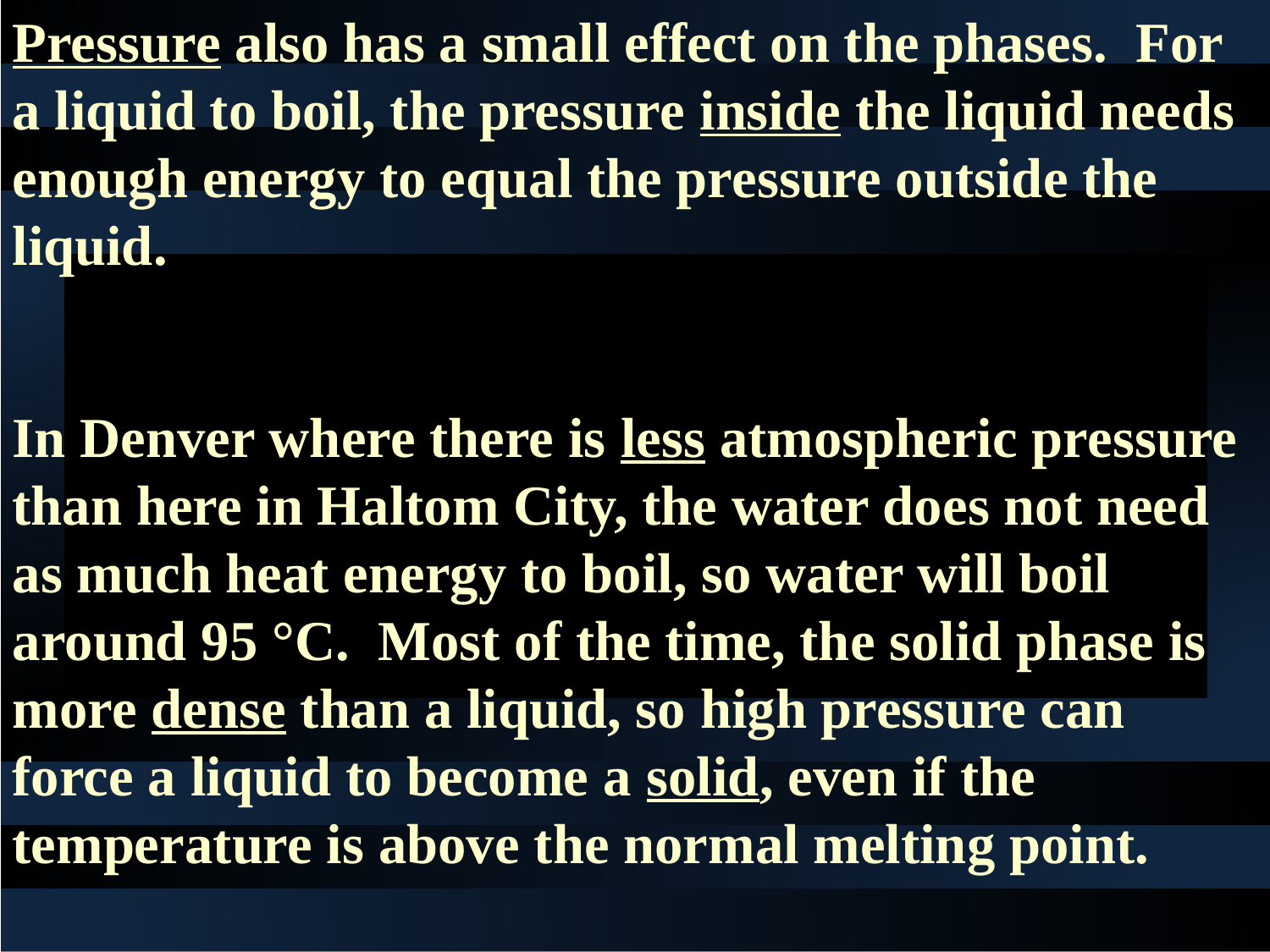

Pressure also has a small effect on the phases.  For a liquid to boil, the pressure inside the liquid needs enough energy to equal the pressure outside the liquid.

In Denver where there is less atmospheric pressure than here in Haltom City, the water does not need as much heat energy to boil, so water will boil around 95 °C.  Most of the time, the solid phase is more dense than a liquid, so high pressure can force a liquid to become a solid, even if the temperature is above the normal melting point.